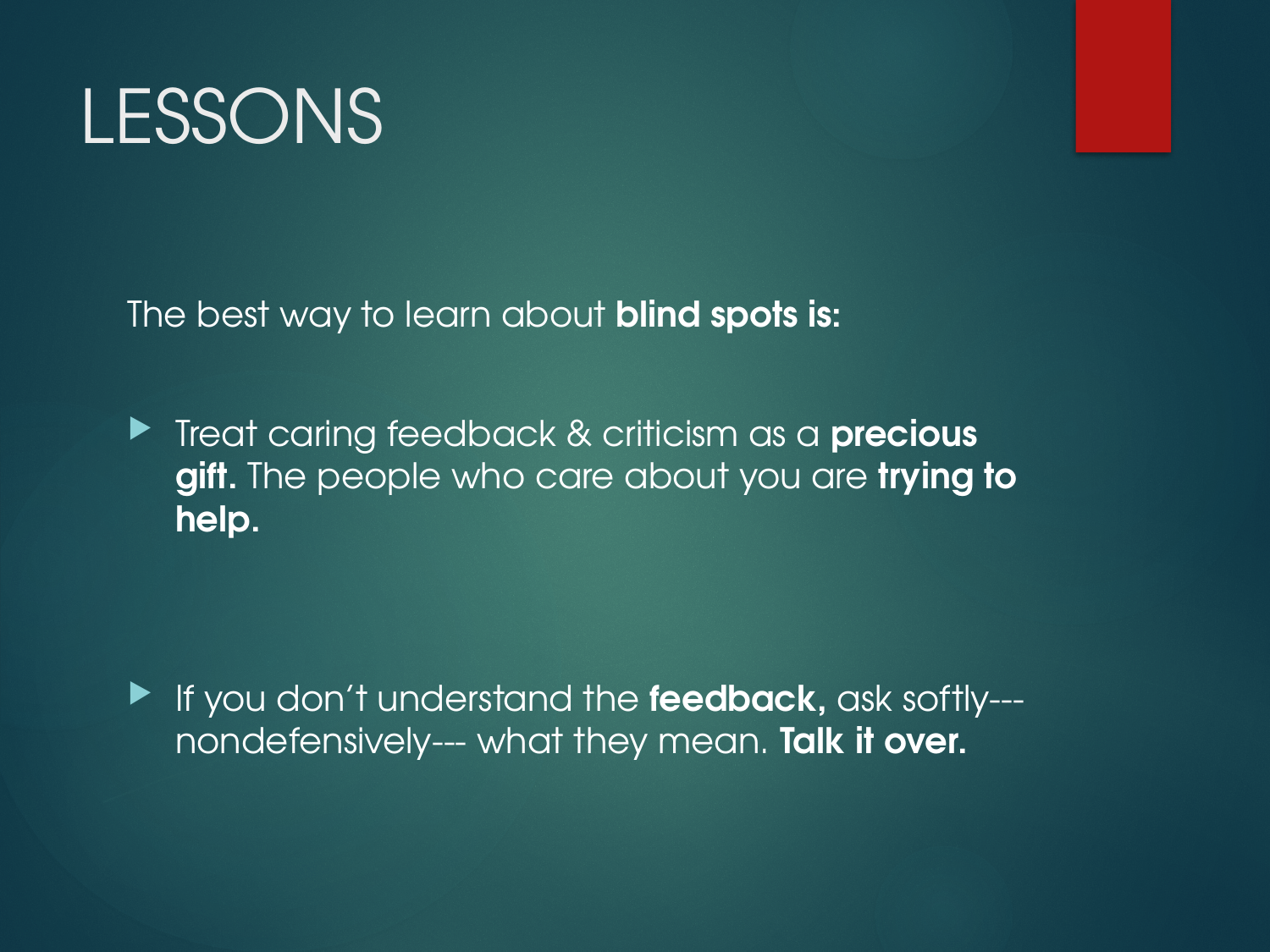

# LESSONS
The best way to learn about blind spots is:

Treat caring feedback & criticism as a precious gift. The people who care about you are trying to help.

If you don’t understand the feedback, ask softly---nondefensively--- what they mean. Talk it over.